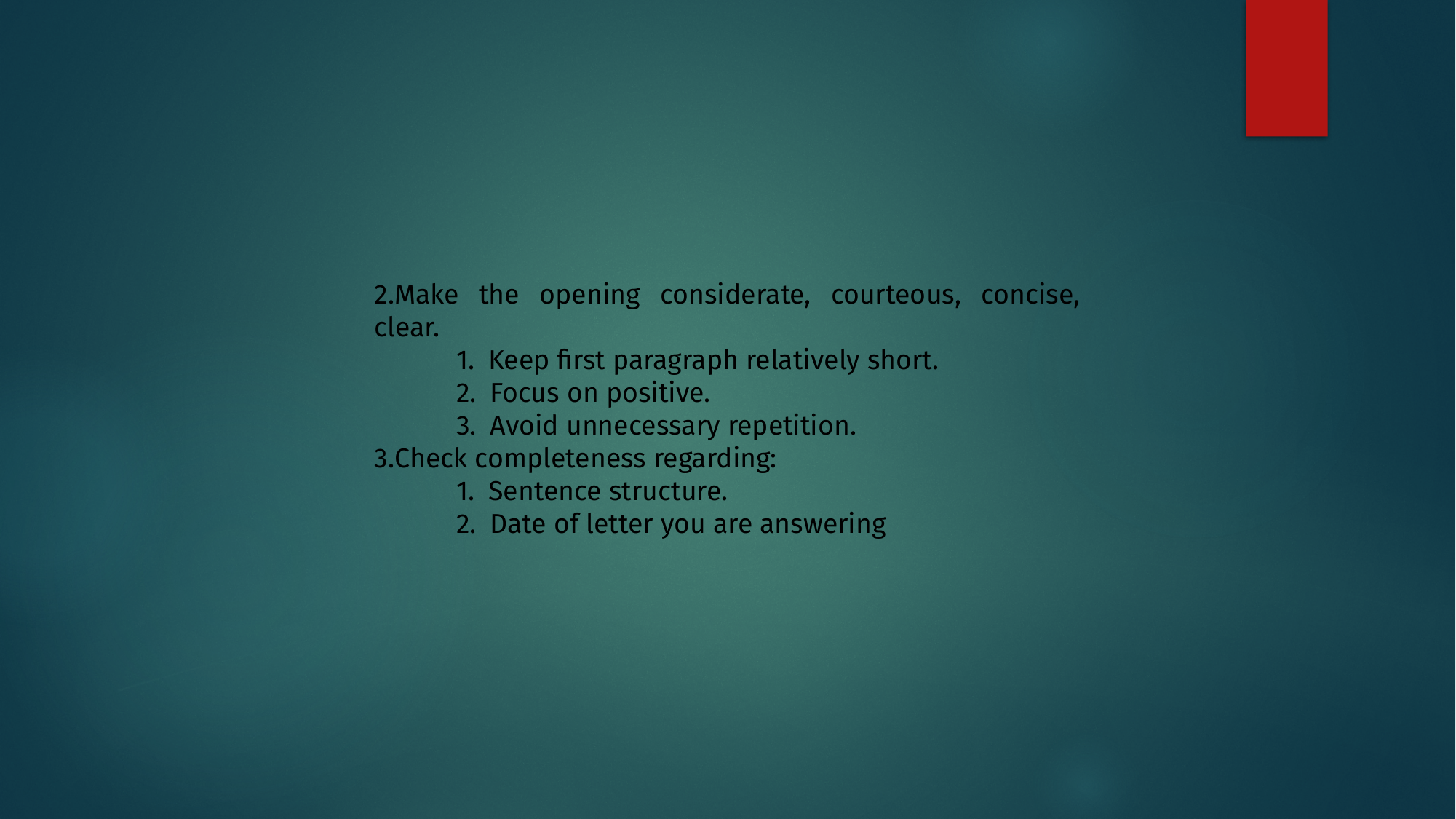

Make the opening considerate, courteous, concise, clear.
1.     Keep first paragraph relatively short.
2.     Focus on positive.
3.     Avoid unnecessary repetition.
Check completeness regarding:
1.     Sentence structure.
2.     Date of letter you are answering